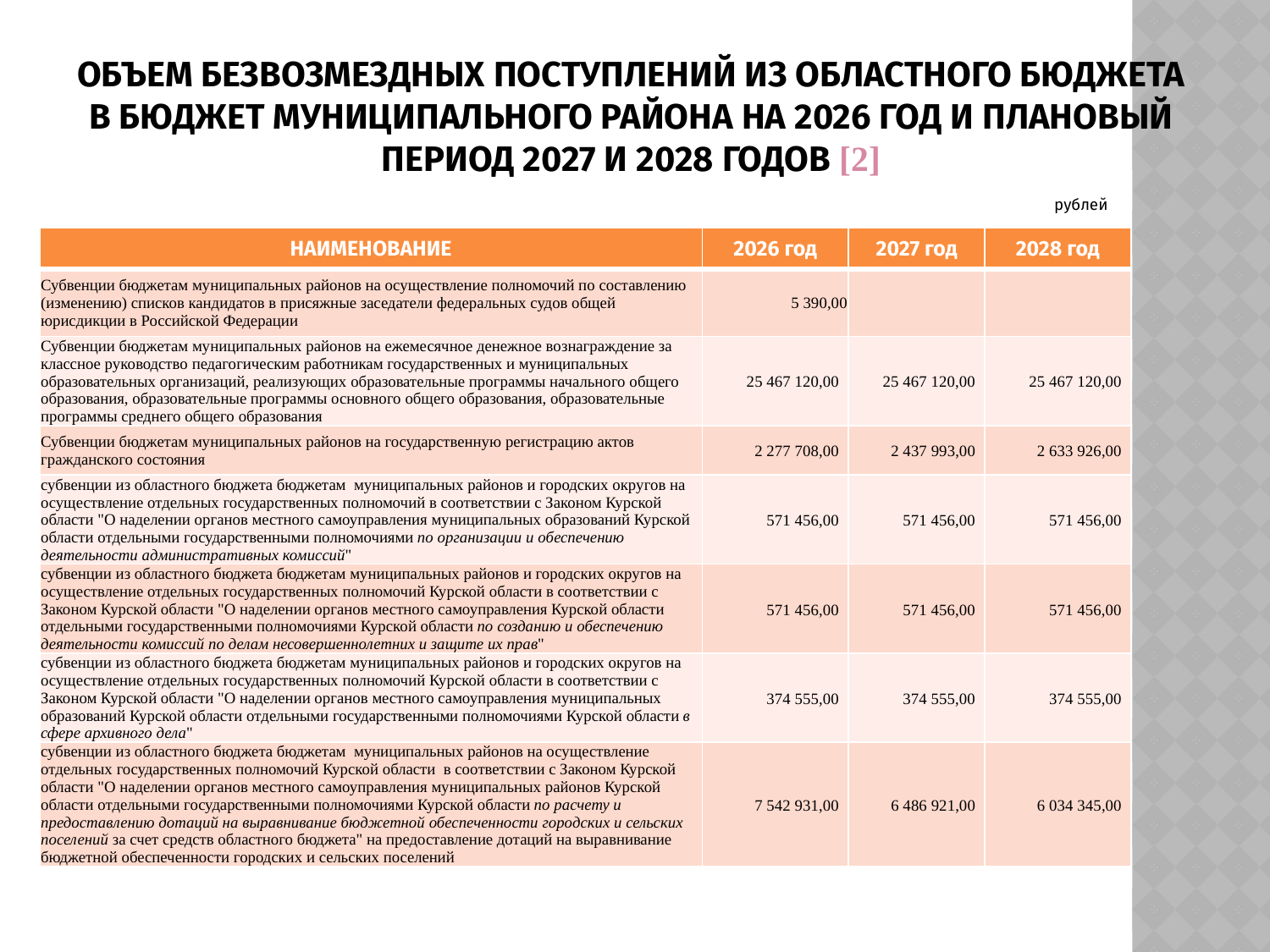

# ОБЪЕМ БЕЗВОЗМЕЗДНЫХ ПОСТУПЛЕНИЙ ИЗ ОБЛАСТНОГО БЮДЖЕТА В БЮДЖЕТ МУНИЦИПАЛЬНОГО РАЙОНА НА 2026 ГОД И ПЛАНОВЫЙ ПЕРИОД 2027 И 2028 ГОДОВ [2]
рублей
| НАИМЕНОВАНИЕ | 2026 год | 2027 год | 2028 год |
| --- | --- | --- | --- |
| Субвенции бюджетам муниципальных районов на осуществление полномочий по составлению (изменению) списков кандидатов в присяжные заседатели федеральных судов общей юрисдикции в Российской Федерации | 5 390,00 |  |  |
| Субвенции бюджетам муниципальных районов на ежемесячное денежное вознаграждение за классное руководство педагогическим работникам государственных и муниципальных образовательных организаций, реализующих образовательные программы начального общего образования, образовательные программы основного общего образования, образовательные программы среднего общего образования | 25 467 120,00 | 25 467 120,00 | 25 467 120,00 |
| Субвенции бюджетам муниципальных районов на государственную регистрацию актов гражданского состояния | 2 277 708,00 | 2 437 993,00 | 2 633 926,00 |
| субвенции из областного бюджета бюджетам муниципальных районов и городских округов на осуществление отдельных государственных полномочий в соответствии с Законом Курской области "О наделении органов местного самоуправления муниципальных образований Курской области отдельными государственными полномочиями по организации и обеспечению деятельности административных комиссий" | 571 456,00 | 571 456,00 | 571 456,00 |
| субвенции из областного бюджета бюджетам муниципальных районов и городских округов на осуществление отдельных государственных полномочий Курской области в соответствии с Законом Курской области "О наделении органов местного самоуправления Курской области отдельными государственными полномочиями Курской области по созданию и обеспечению деятельности комиссий по делам несовершеннолетних и защите их прав" | 571 456,00 | 571 456,00 | 571 456,00 |
| субвенции из областного бюджета бюджетам муниципальных районов и городских округов на осуществление отдельных государственных полномочий Курской области в соответствии с Законом Курской области "О наделении органов местного самоуправления муниципальных образований Курской области отдельными государственными полномочиями Курской области в сфере архивного дела" | 374 555,00 | 374 555,00 | 374 555,00 |
| субвенции из областного бюджета бюджетам муниципальных районов на осуществление отдельных государственных полномочий Курской области в соответствии с Законом Курской области "О наделении органов местного самоуправления муниципальных районов Курской области отдельными государственными полномочиями Курской области по расчету и предоставлению дотаций на выравнивание бюджетной обеспеченности городских и сельских поселений за счет средств областного бюджета" на предоставление дотаций на выравнивание бюджетной обеспеченности городских и сельских поселений | 7 542 931,00 | 6 486 921,00 | 6 034 345,00 |